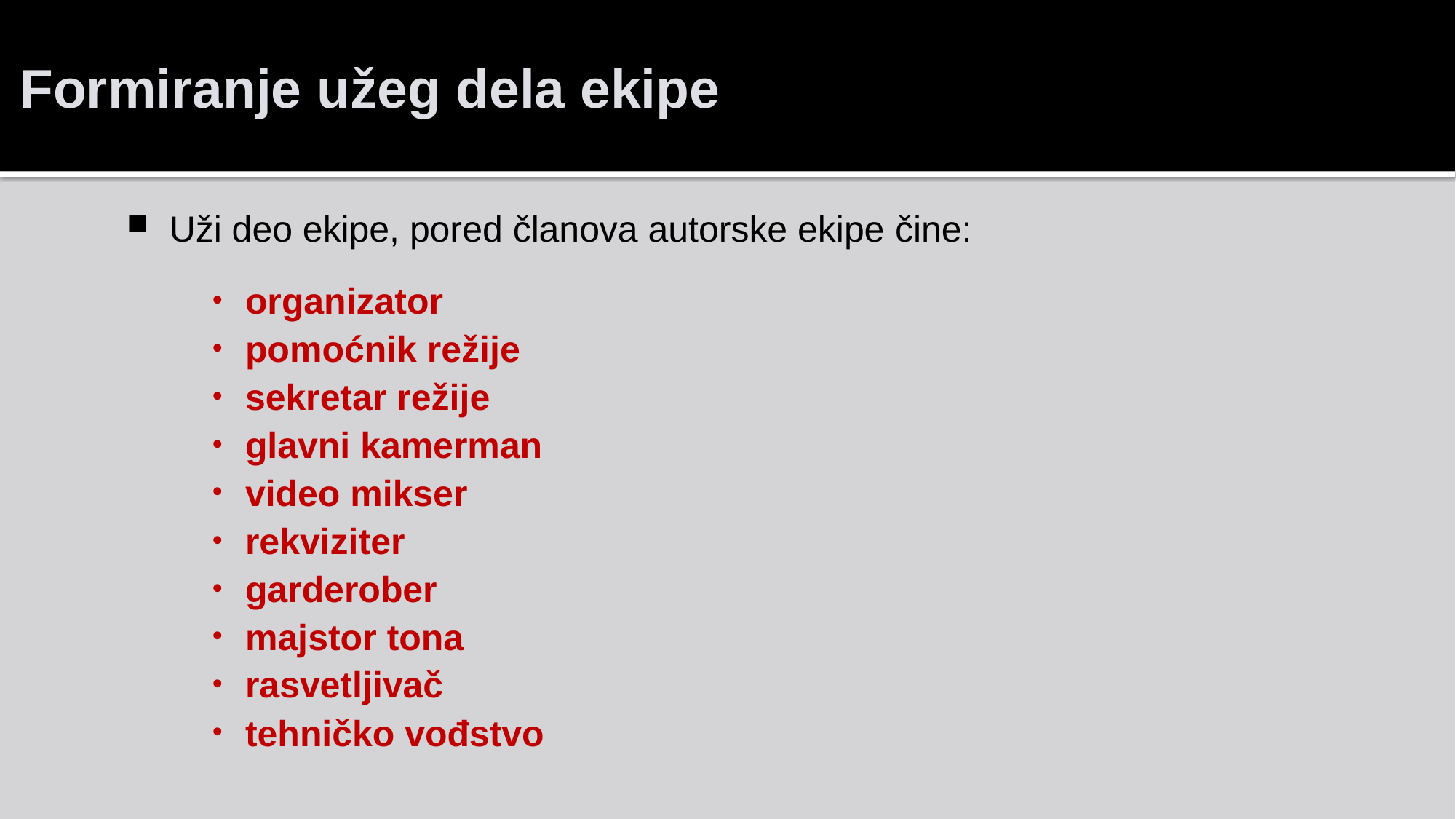

Formiranje užeg dela ekipe

Uži deo ekipe, pored članova autorske ekipe čine:

organizator
pomoćnik režije
sekretar režije
glavni kamerman
video mikser
rekviziter
garderober
majstor tona
rasvetljivač
tehničko vođstvo